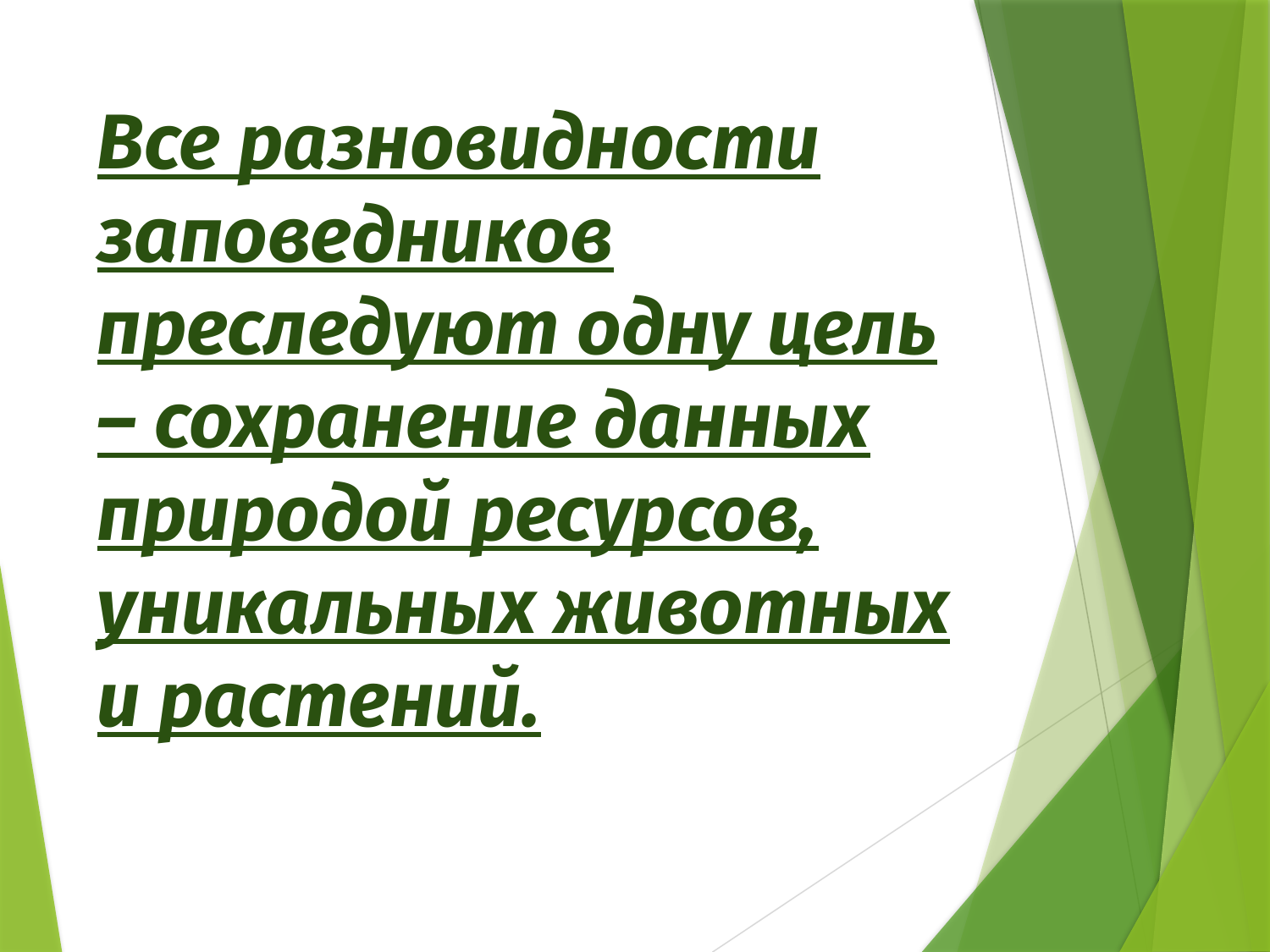

# Все разновидности заповедников преследуют одну цель – сохранение данных природой ресурсов, уникальных животных и растений.